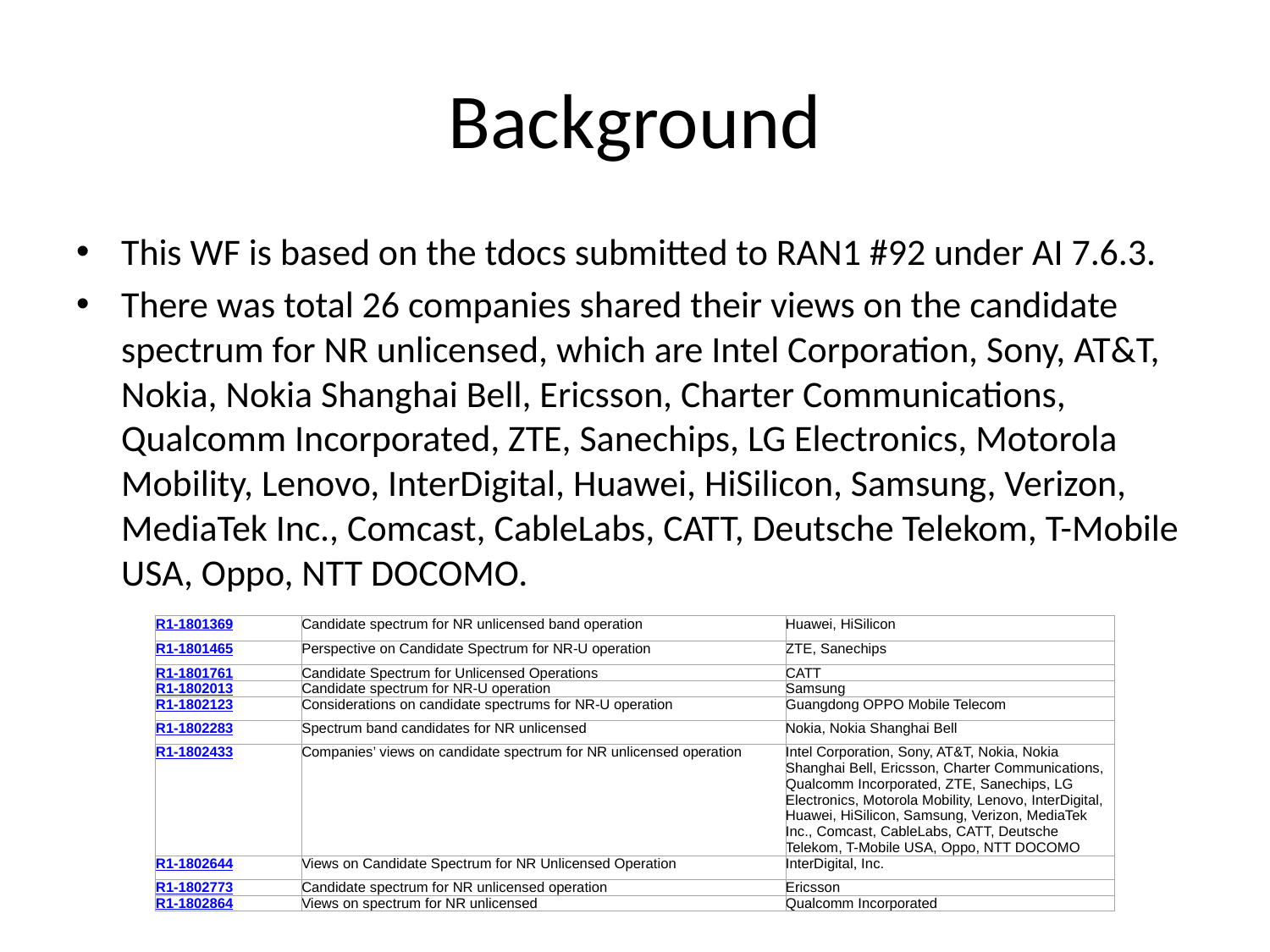

# Background
This WF is based on the tdocs submitted to RAN1 #92 under AI 7.6.3.
There was total 26 companies shared their views on the candidate spectrum for NR unlicensed, which are Intel Corporation, Sony, AT&T, Nokia, Nokia Shanghai Bell, Ericsson, Charter Communications, Qualcomm Incorporated, ZTE, Sanechips, LG Electronics, Motorola Mobility, Lenovo, InterDigital, Huawei, HiSilicon, Samsung, Verizon, MediaTek Inc., Comcast, CableLabs, CATT, Deutsche Telekom, T-Mobile USA, Oppo, NTT DOCOMO.
| R1-1801369 | Candidate spectrum for NR unlicensed band operation | Huawei, HiSilicon |
| --- | --- | --- |
| R1-1801465 | Perspective on Candidate Spectrum for NR-U operation | ZTE, Sanechips |
| R1-1801761 | Candidate Spectrum for Unlicensed Operations | CATT |
| R1-1802013 | Candidate spectrum for NR-U operation | Samsung |
| R1-1802123 | Considerations on candidate spectrums for NR-U operation | Guangdong OPPO Mobile Telecom |
| R1-1802283 | Spectrum band candidates for NR unlicensed | Nokia, Nokia Shanghai Bell |
| R1-1802433 | Companies’ views on candidate spectrum for NR unlicensed operation | Intel Corporation, Sony, AT&T, Nokia, Nokia Shanghai Bell, Ericsson, Charter Communications, Qualcomm Incorporated, ZTE, Sanechips, LG Electronics, Motorola Mobility, Lenovo, InterDigital, Huawei, HiSilicon, Samsung, Verizon, MediaTek Inc., Comcast, CableLabs, CATT, Deutsche Telekom, T-Mobile USA, Oppo, NTT DOCOMO |
| R1-1802644 | Views on Candidate Spectrum for NR Unlicensed Operation | InterDigital, Inc. |
| R1-1802773 | Candidate spectrum for NR unlicensed operation | Ericsson |
| R1-1802864 | Views on spectrum for NR unlicensed | Qualcomm Incorporated |